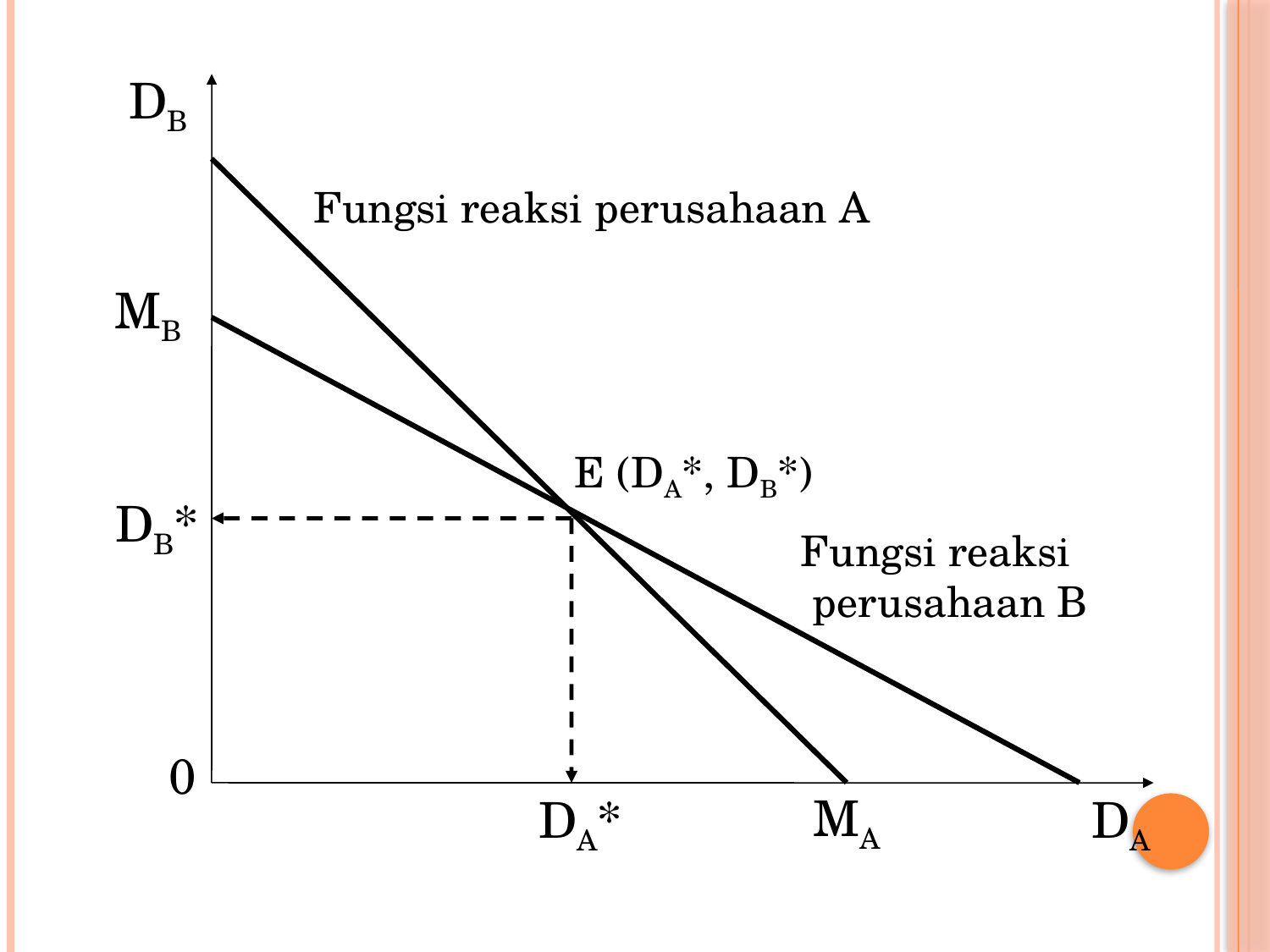

DB

Fungsi reaksi perusahaan A
MB

E (DA*, DB*)
DB*

Fungsi reaksi
 perusahaan B
0
MA

DA*
DA